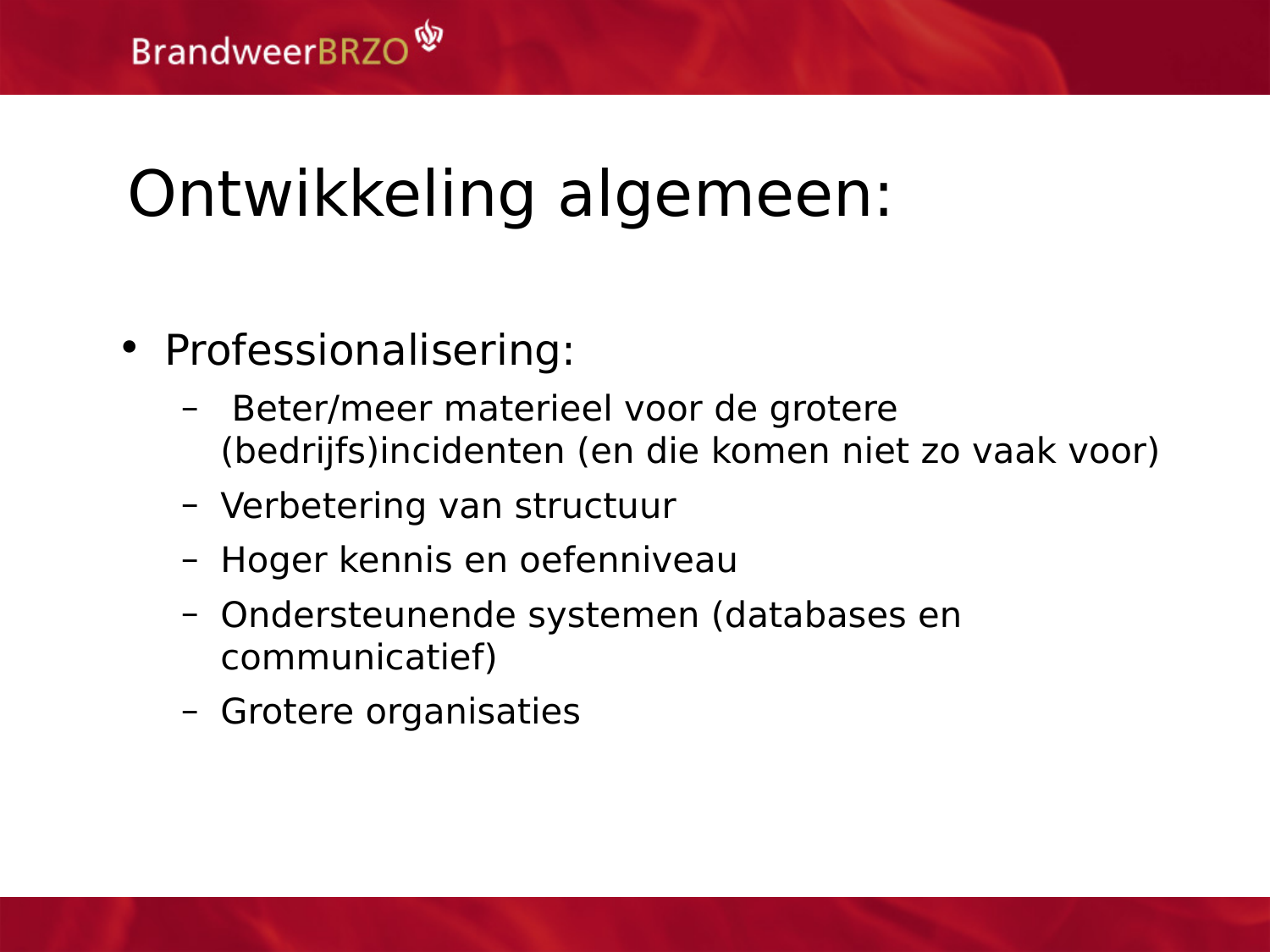

Ontwikkeling algemeen:
Professionalisering:
 Beter/meer materieel voor de grotere (bedrijfs)incidenten (en die komen niet zo vaak voor)
Verbetering van structuur
Hoger kennis en oefenniveau
Ondersteunende systemen (databases en communicatief)
Grotere organisaties